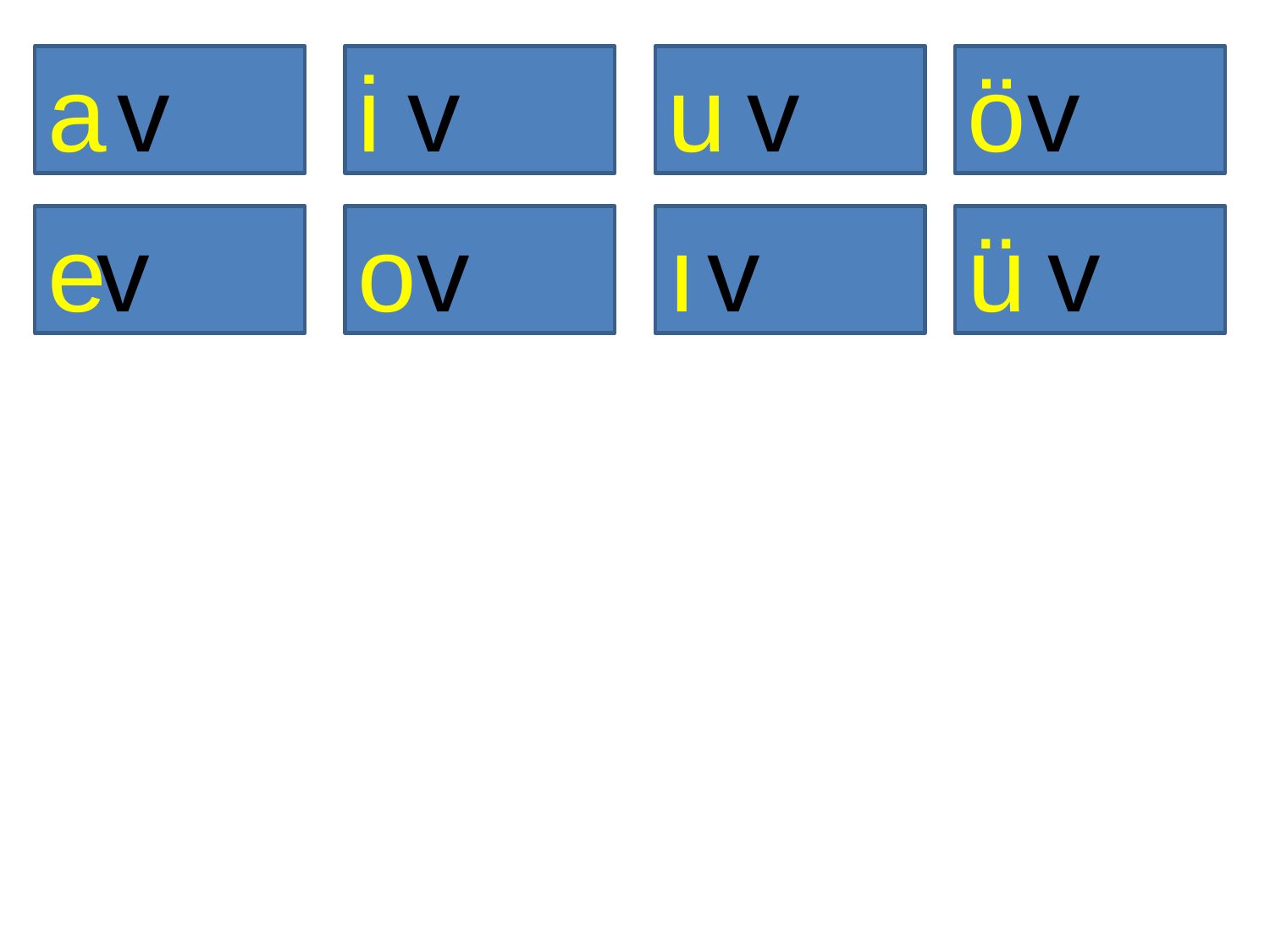

a
v
i
v
u
v
ö
v
e
v
o
v
ı
v
ü
v